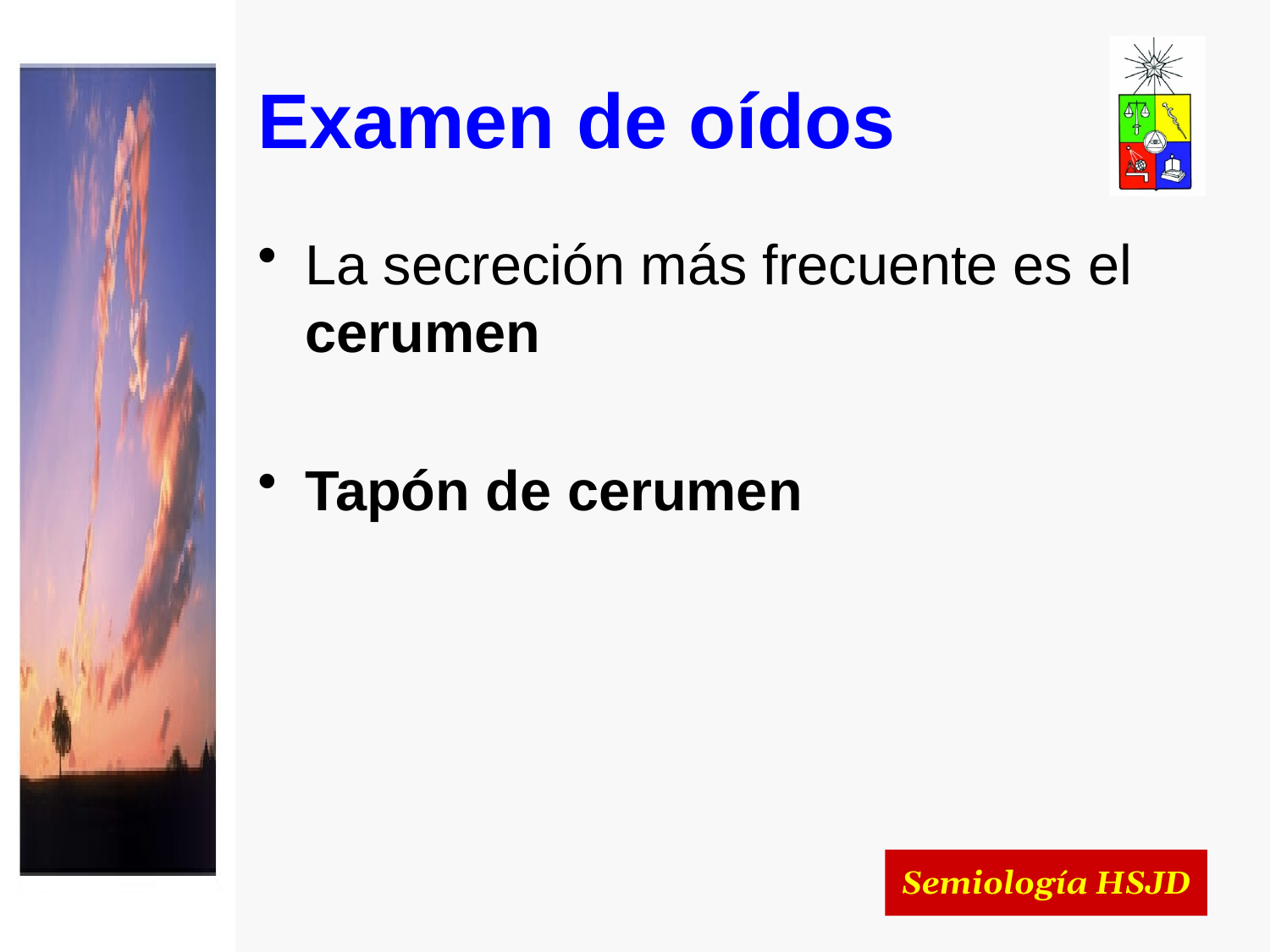

# Examen de oídos
La secreción más frecuente es el cerumen

Tapón de cerumen
Semiología HSJD